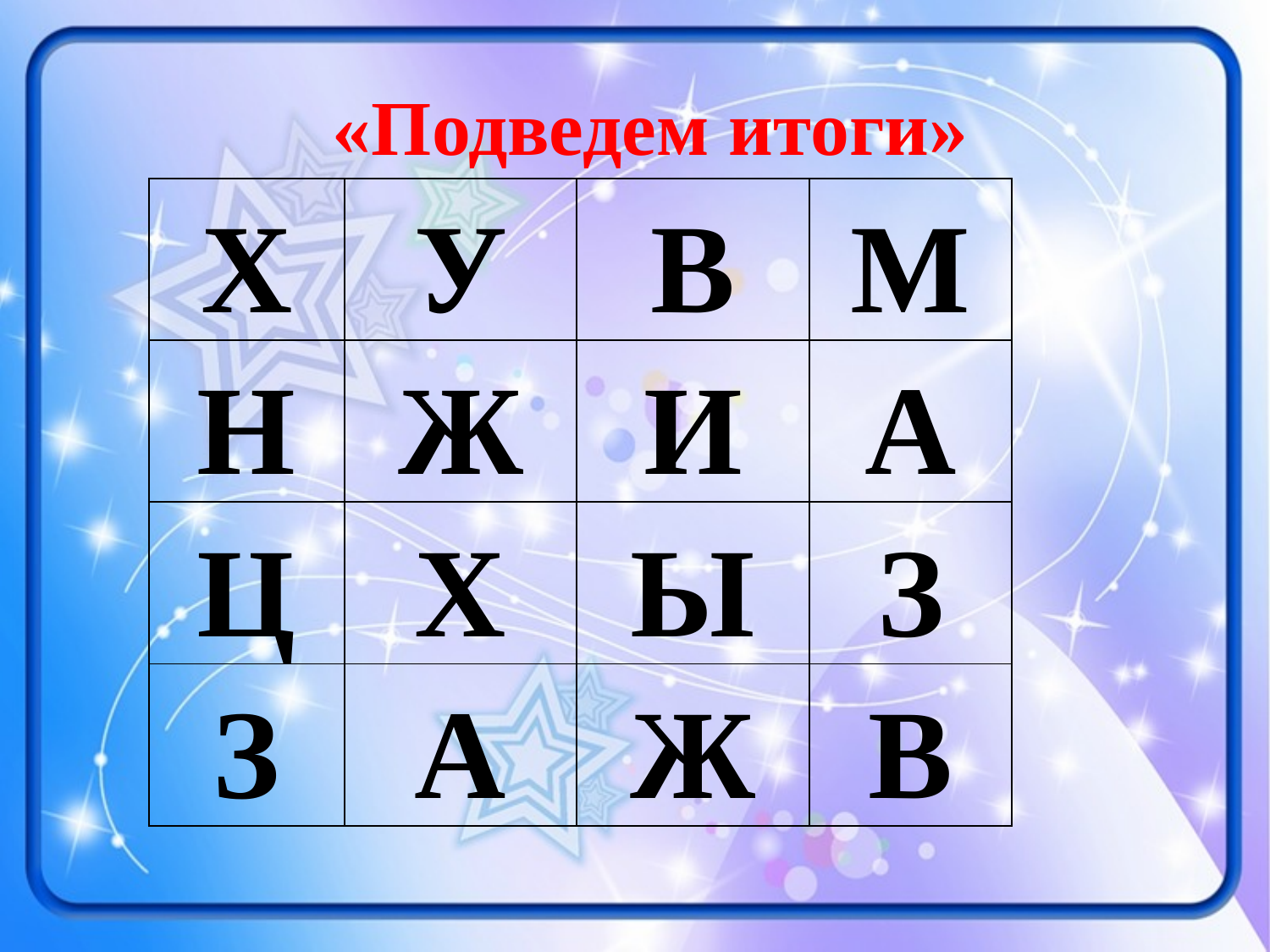

# «Подведем итоги»
| Х | У | В | М |
| --- | --- | --- | --- |
| Н | Ж | И | А |
| Ц | Х | Ы | З |
| З | А | Ж | В |